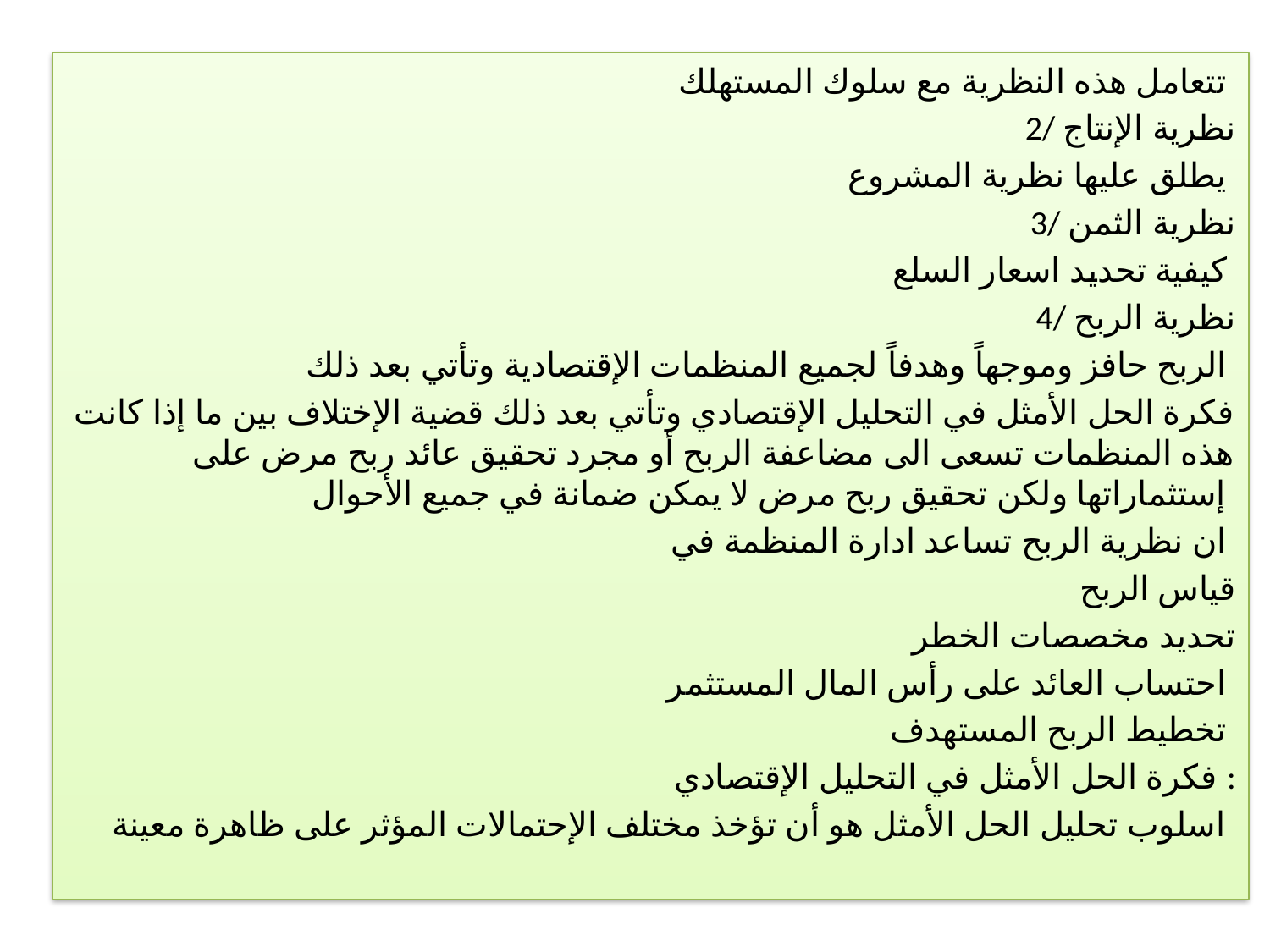

تتعامل هذه النظرية مع سلوك المستهلك
2/ نظرية الإنتاج
يطلق عليها نظرية المشروع
3/ نظرية الثمن
كيفية تحديد اسعار السلع
4/ نظرية الربح
الربح حافز وموجهاً وهدفاً لجميع المنظمات الإقتصادية وتأتي بعد ذلك
 فكرة الحل الأمثل في التحليل الإقتصادي وتأتي بعد ذلك قضية الإختلاف بين ما إذا كانت هذه المنظمات تسعى الى مضاعفة الربح أو مجرد تحقيق عائد ربح مرض على  إستثماراتها ولكن تحقيق ربح مرض لا يمكن ضمانة في جميع الأحوال
ان نظرية الربح تساعد ادارة المنظمة في
قياس الربح
تحديد مخصصات الخطر
احتساب العائد على رأس المال المستثمر
تخطيط الربح المستهدف
فكرة الحل الأمثل في التحليل الإقتصادي :
اسلوب تحليل الحل الأمثل هو أن تؤخذ مختلف الإحتمالات المؤثر على ظاهرة معينة